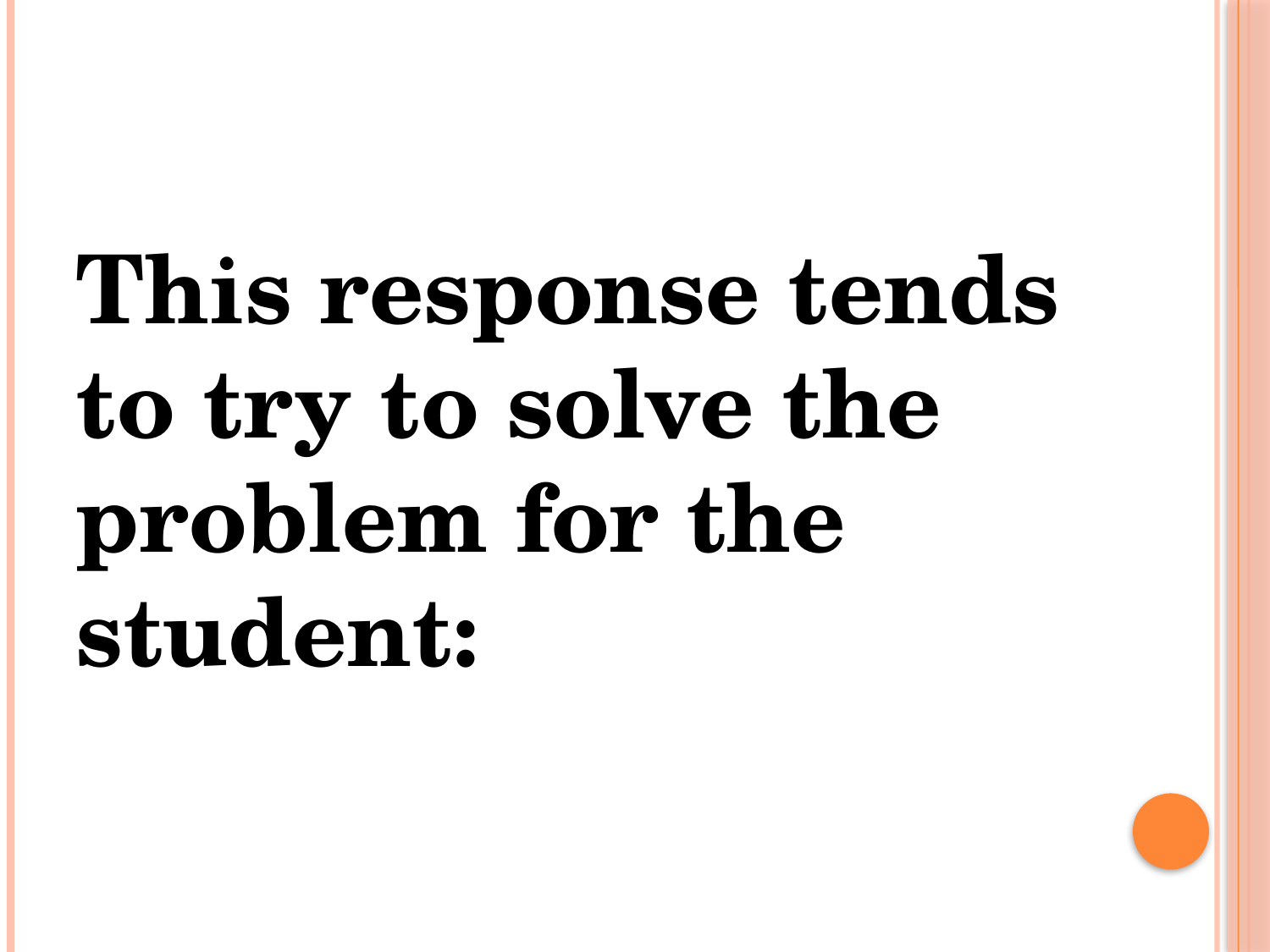

#
This response tends to try to solve the problem for the student: